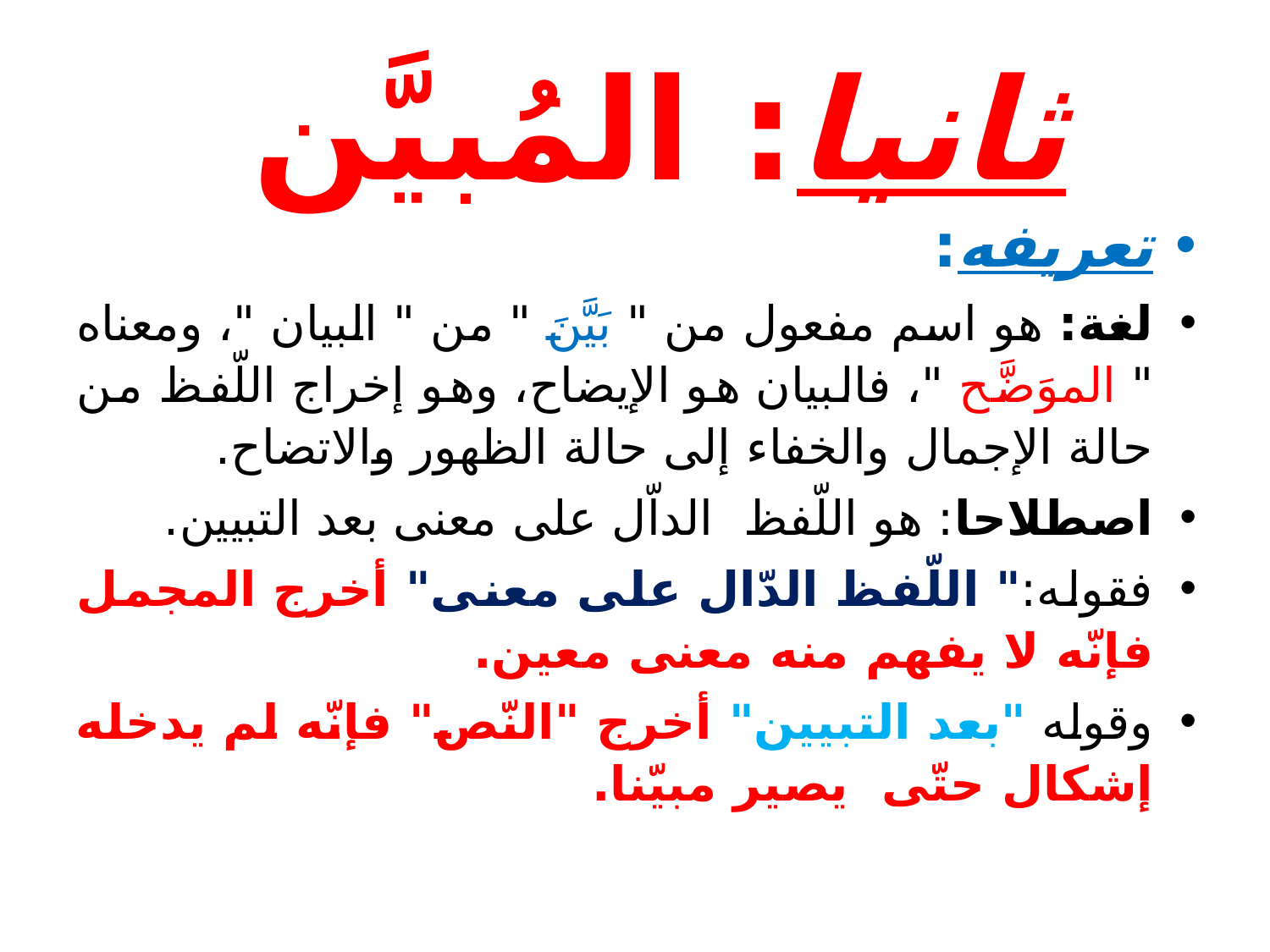

# ثانيا: المُبيَّن
تعريفه:
لغة: هو اسم مفعول من " بَيَّنَ " من " البيان "، ومعناه " الموَضَّح "، فالبيان هو الإيضاح، وهو إخراج اللّفظ من حالة الإجمال والخفاء إلى حالة الظهور والاتضاح.
اصطلاحا: هو اللّفظ  الداّل على معنى بعد التبيين.
فقوله:" اللّفظ الدّال على معنى" أخرج المجمل فإنّه لا يفهم منه معنى معين.
وقوله "بعد التبيين" أخرج "النّص" فإنّه لم يدخله إشكال حتّى  يصير مبيّنا.